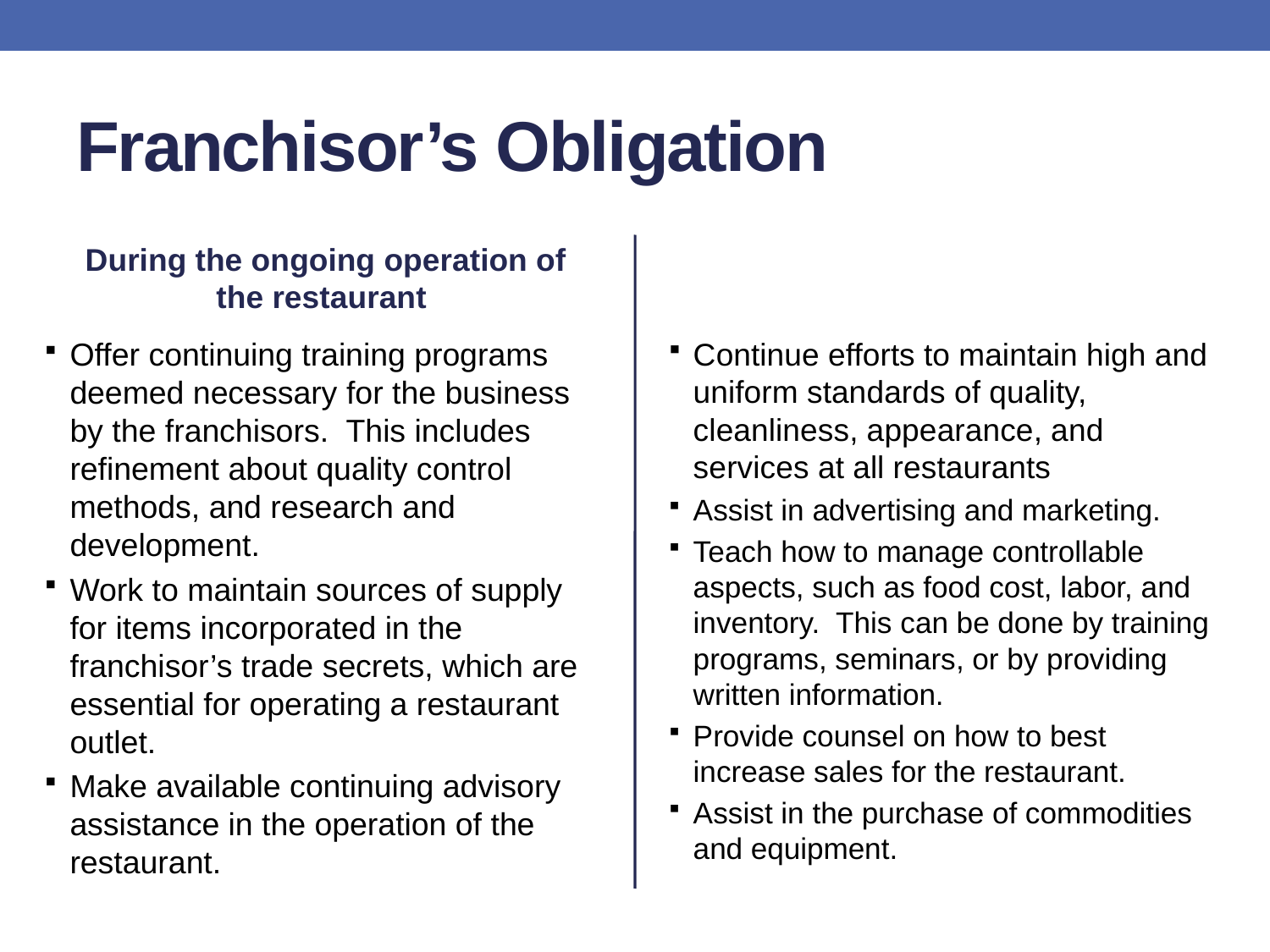

# Franchisor’s Obligation
During the ongoing operation of the restaurant
Offer continuing training programs deemed necessary for the business by the franchisors.  This includes refinement about quality control methods, and research and development.
Work to maintain sources of supply for items incorporated in the franchisor’s trade secrets, which are essential for operating a restaurant outlet.
Make available continuing advisory assistance in the operation of the restaurant.
Continue efforts to maintain high and uniform standards of quality, cleanliness, appearance, and services at all restaurants
Assist in advertising and marketing.
Teach how to manage controllable aspects, such as food cost, labor, and inventory.  This can be done by training programs, seminars, or by providing written information.
Provide counsel on how to best increase sales for the restaurant.
Assist in the purchase of commodities and equipment.